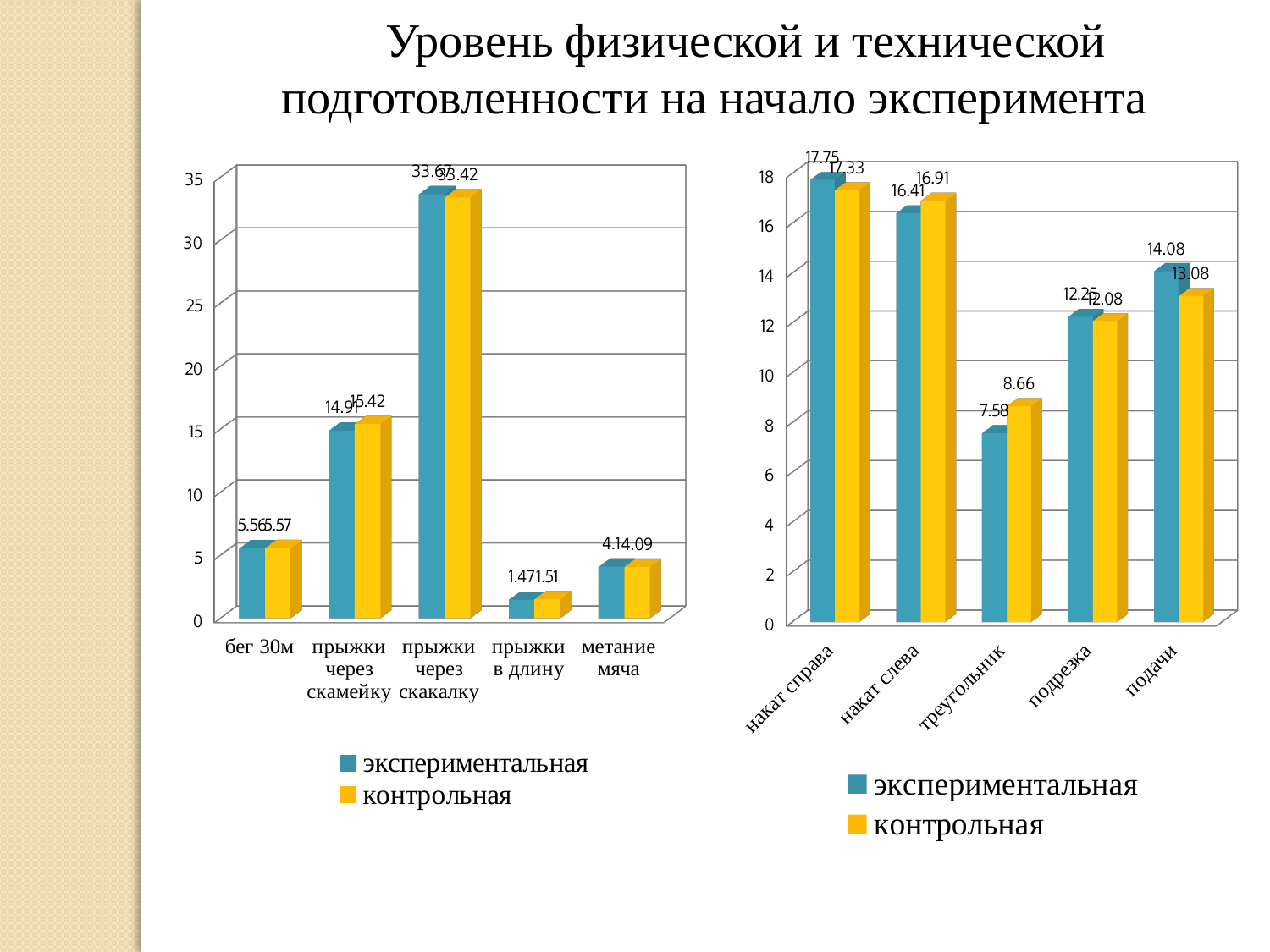

Уровень физической и технической подготовленности на начало эксперимента

[unsupported chart]

[unsupported chart]